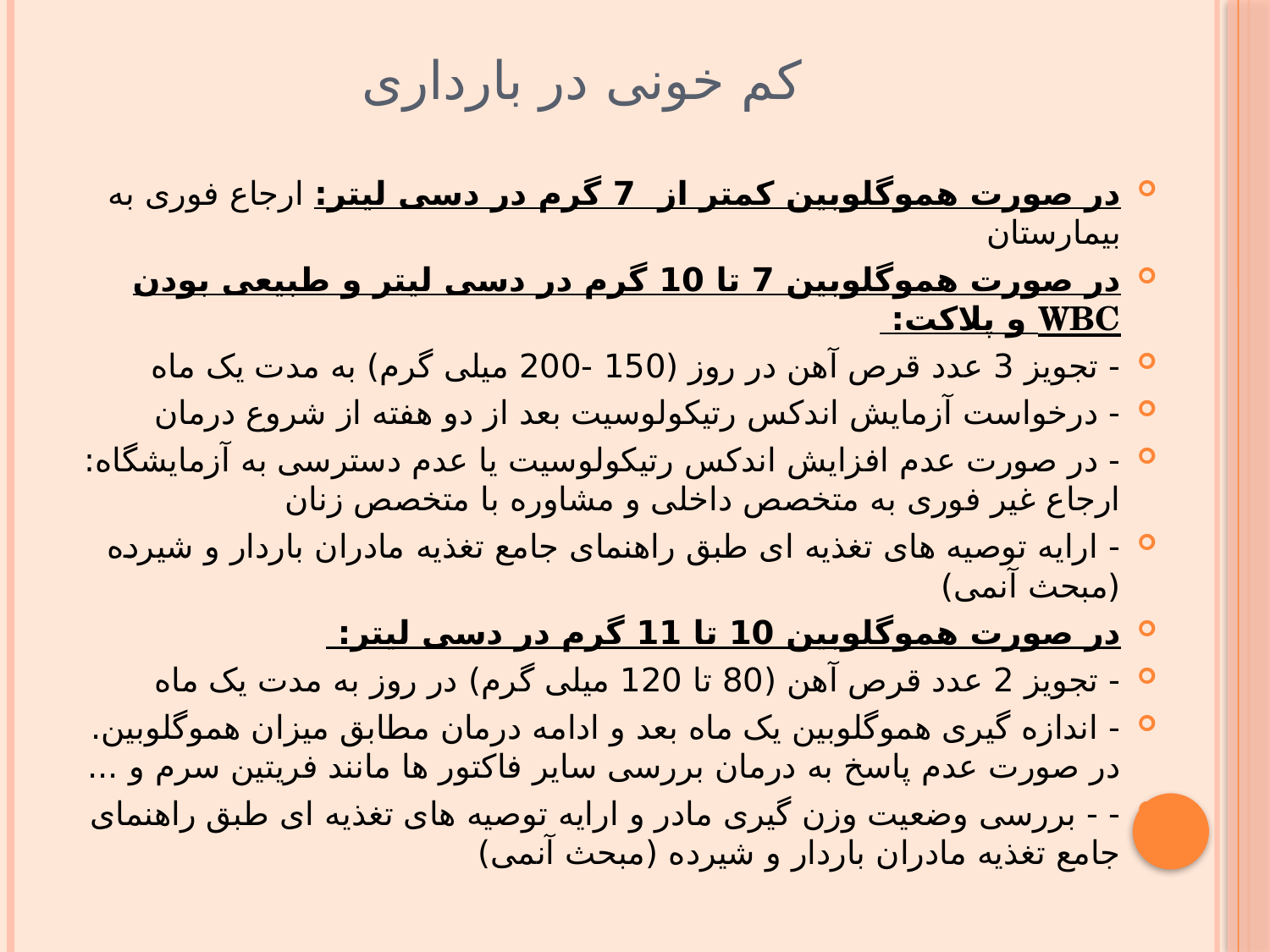

# کم خونی در بارداری
در صورت هموگلوبین کمتر از  7 گرم در دسی لیتر: ارجاع فوری به بیمارستان
در صورت هموگلوبین 7 تا 10 گرم در دسی لیتر و طبیعی بودن WBC و پلاکت:
- تجویز 3 عدد قرص آهن در روز (150 -200 میلی گرم) به مدت یک ماه
- درخواست آزمایش اندکس رتیکولوسیت بعد از دو هفته از شروع درمان
- در صورت عدم افزایش اندکس رتیکولوسیت یا عدم دسترسی به آزمایشگاه: ارجاع غیر فوری به متخصص داخلی و مشاوره با متخصص زنان
- ارایه توصیه های تغذیه ای طبق راهنمای جامع تغذیه مادران باردار و شیرده (مبحث آنمی)
در صورت هموگلوبین 10 تا 11 گرم در دسی لیتر:
- تجویز 2 عدد قرص آهن (80 تا 120 میلی گرم) در روز به مدت یک ماه
- اندازه گیری هموگلوبین یک ماه بعد و ادامه درمان مطابق میزان هموگلوبین. در صورت عدم پاسخ به درمان بررسی سایر فاکتور ها مانند فریتین سرم و ...
- - بررسی وضعیت وزن گیری مادر و ارایه توصیه های تغذیه ای طبق راهنمای جامع تغذیه مادران باردار و شیرده (مبحث آنمی)